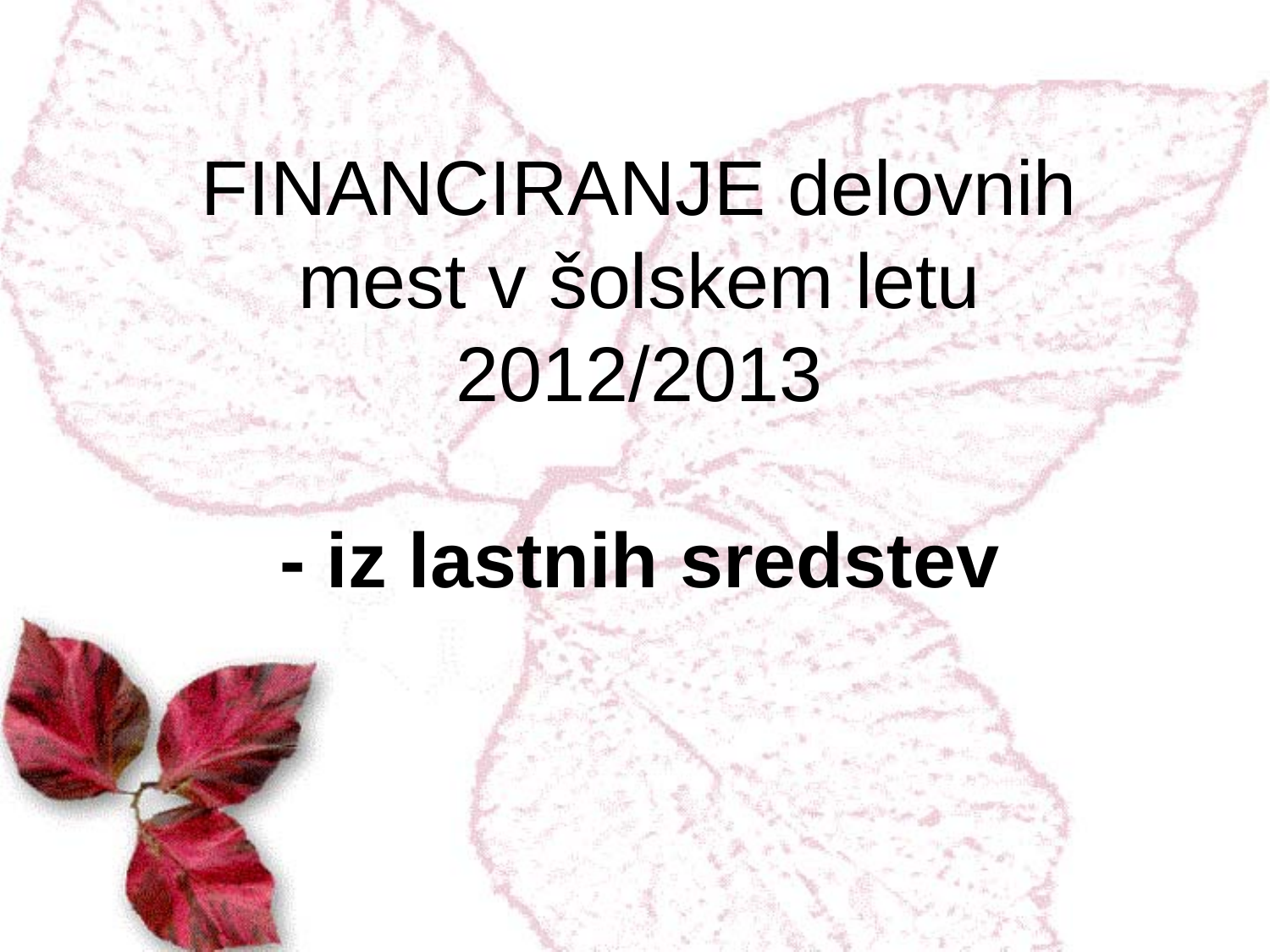

# FINANCIRANJE delovnih mest v šolskem letu 2012/2013 - iz lastnih sredstev